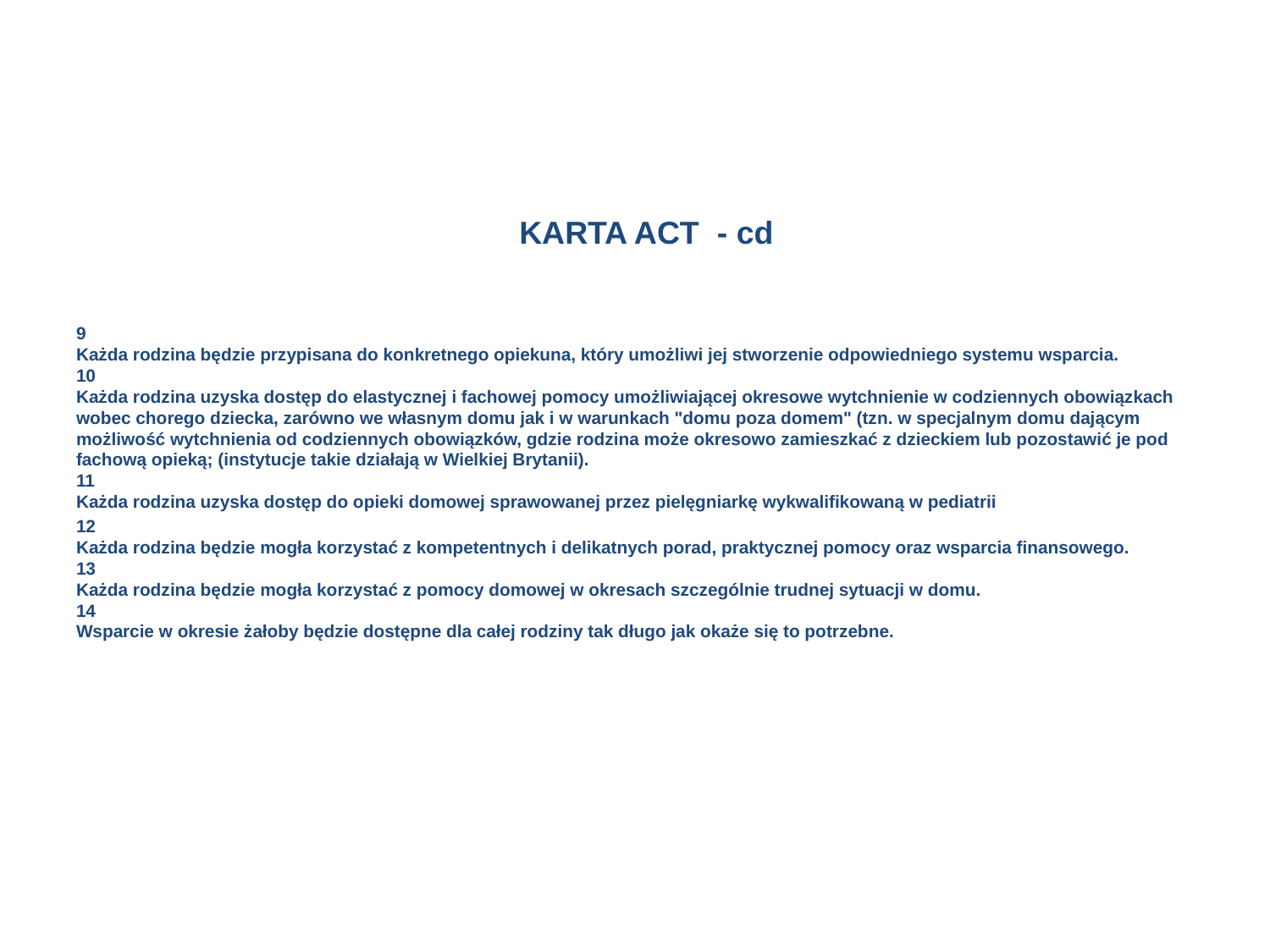

# KARTA ACT  - cd
9
Każda rodzina będzie przypisana do konkretnego opiekuna, który umożliwi jej stworzenie odpowiedniego systemu wsparcia.
10
Każda rodzina uzyska dostęp do elastycznej i fachowej pomocy umożliwiającej okresowe wytchnienie w codziennych obowiązkach wobec chorego dziecka, zarówno we własnym domu jak i w warunkach "domu poza domem" (tzn. w specjalnym domu dającym możliwość wytchnienia od codziennych obowiązków, gdzie rodzina może okresowo zamieszkać z dzieckiem lub pozostawić je pod fachową opieką; (instytucje takie działają w Wielkiej Brytanii).
11
Każda rodzina uzyska dostęp do opieki domowej sprawowanej przez pielęgniarkę wykwalifikowaną w pediatrii
12
Każda rodzina będzie mogła korzystać z kompetentnych i delikatnych porad, praktycznej pomocy oraz wsparcia finansowego.
13
Każda rodzina będzie mogła korzystać z pomocy domowej w okresach szczególnie trudnej sytuacji w domu.
14
Wsparcie w okresie żałoby będzie dostępne dla całej rodziny tak długo jak okaże się to potrzebne.